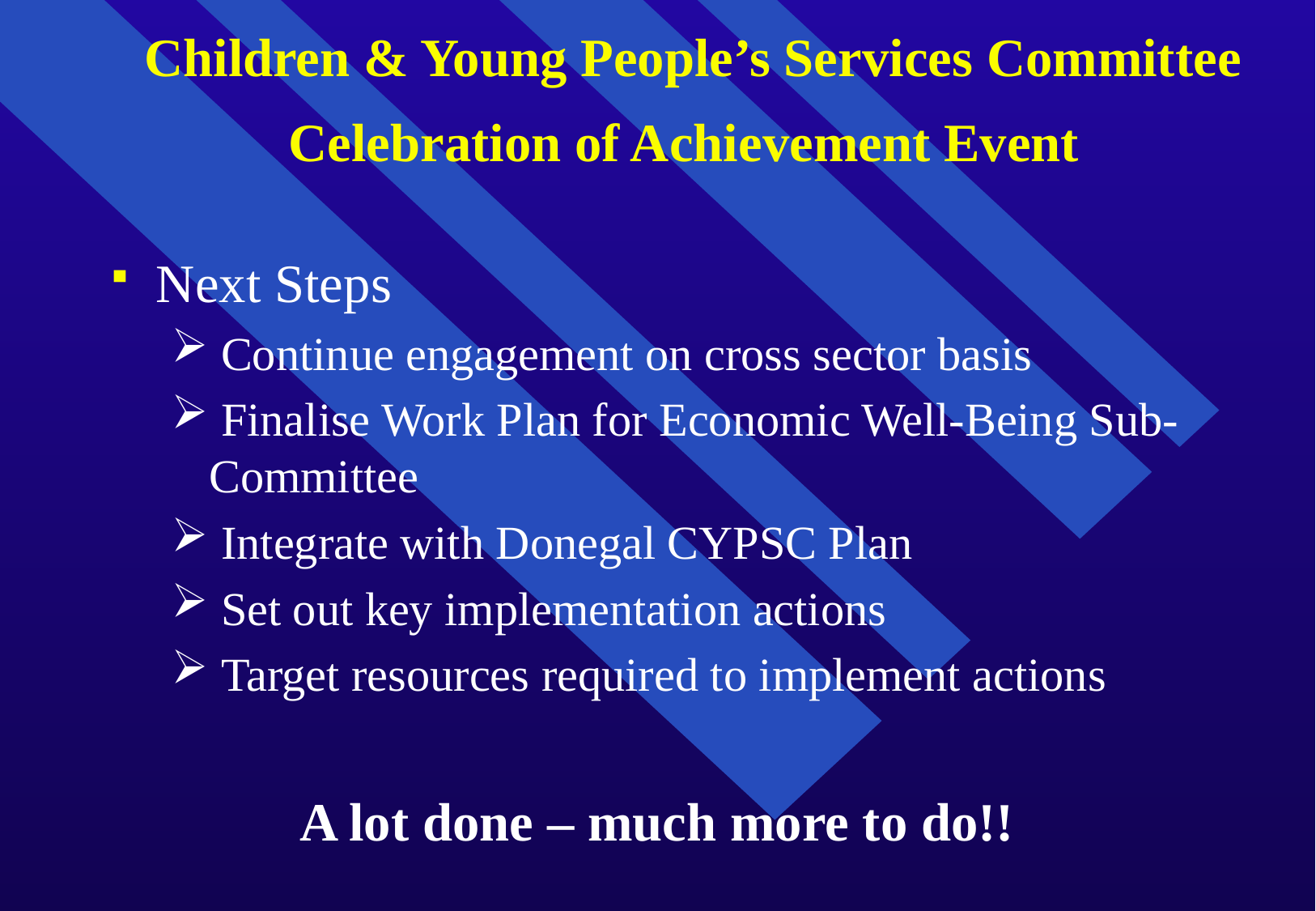

# Children & Young People’s Services Committee Celebration of Achievement Event
Next Steps
 Continue engagement on cross sector basis
 Finalise Work Plan for Economic Well-Being Sub-Committee
 Integrate with Donegal CYPSC Plan
 Set out key implementation actions
 Target resources required to implement actions

A lot done – much more to do!!